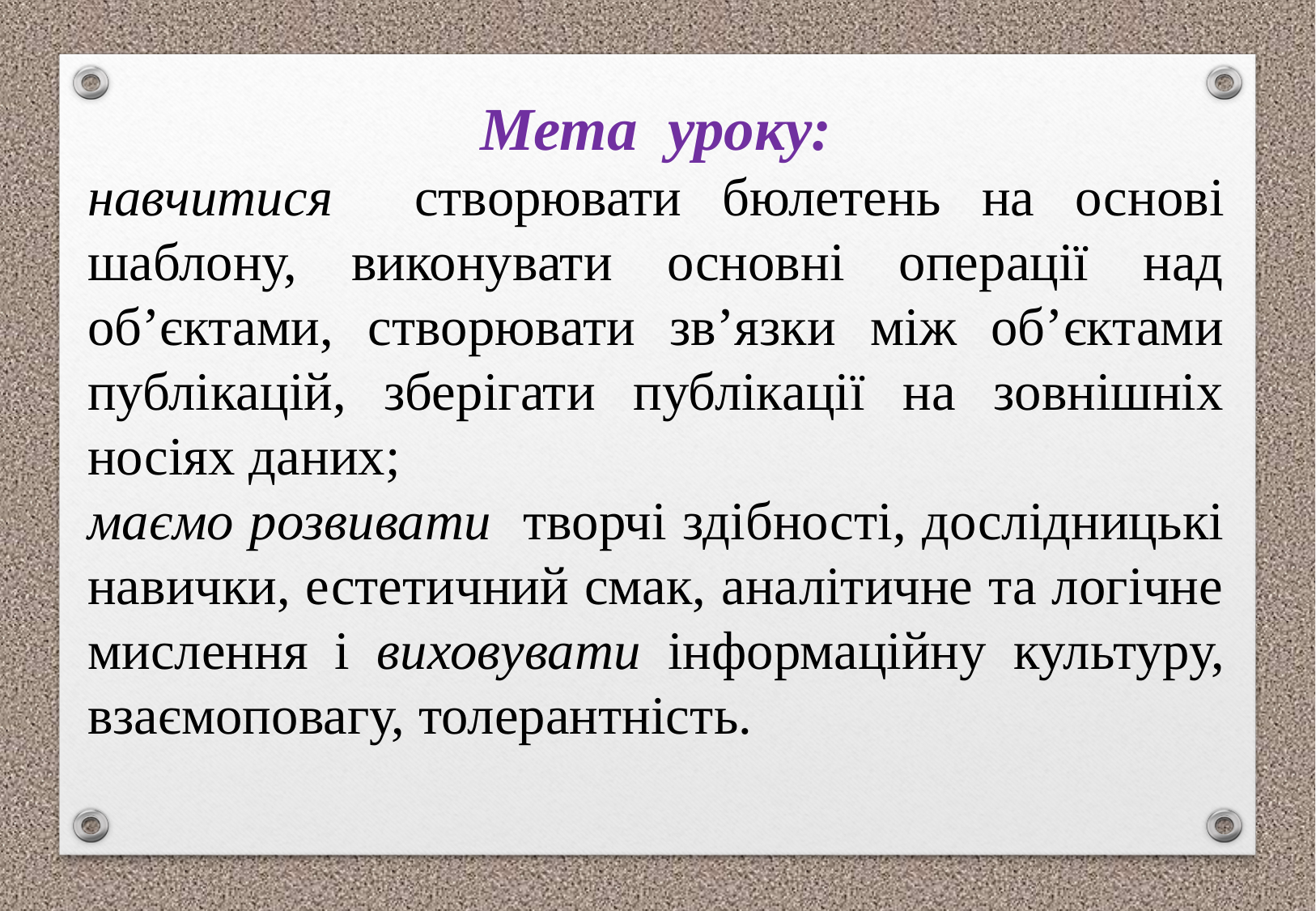

Мета  уроку:
навчитися  створювати бюлетень на основі шаблону, виконувати основні операції над об’єктами, створювати зв’язки між об’єктами публікацій, зберігати публікації на зовнішніх носіях даних;
маємо розвивати  творчі здібності, дослідницькі навички, естетичний смак, аналітичне та логічне мислення і виховувати інформаційну культуру, взаємоповагу, толерантність.